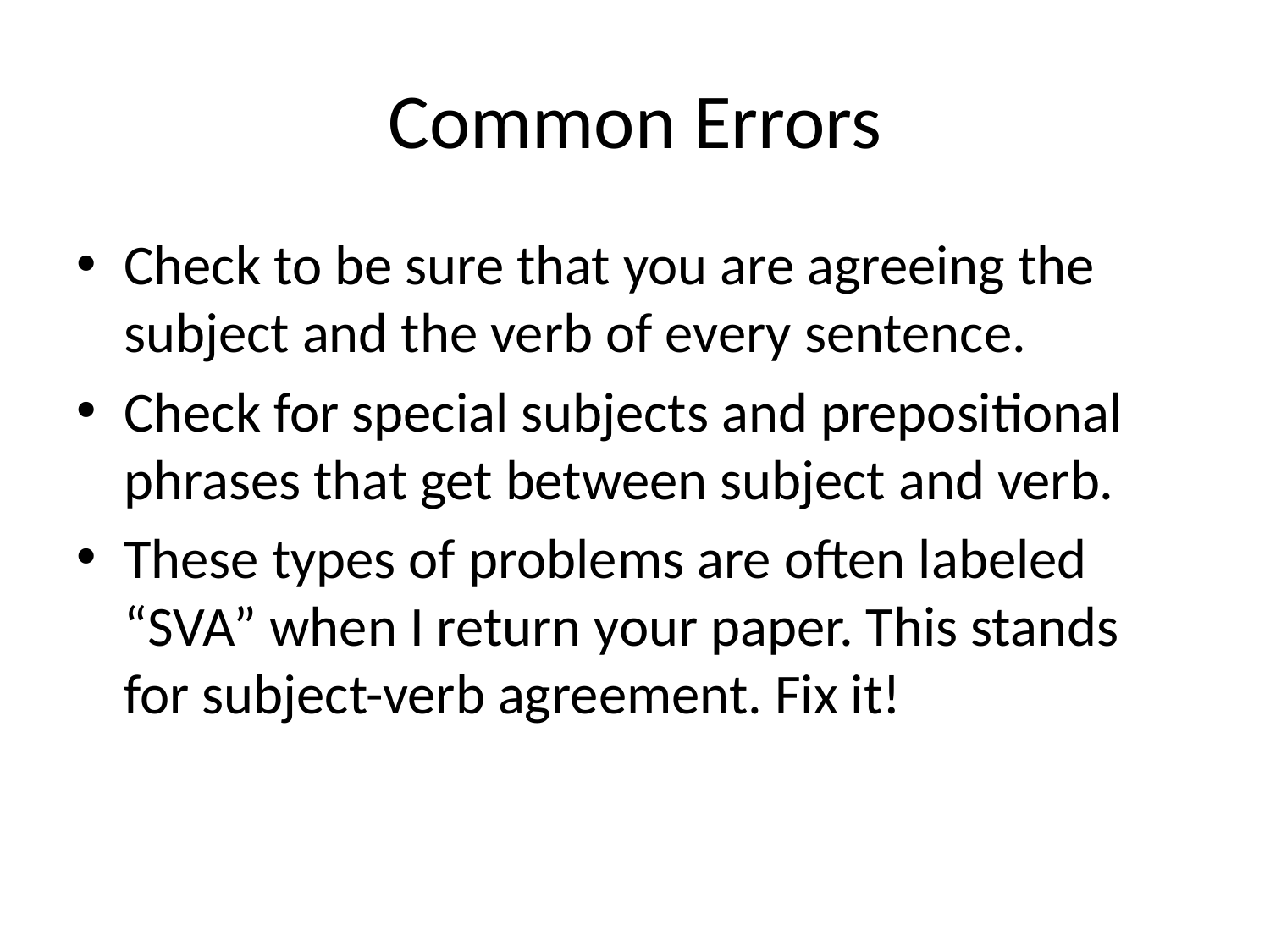

# Common Errors
Check to be sure that you are agreeing the subject and the verb of every sentence.
Check for special subjects and prepositional phrases that get between subject and verb.
These types of problems are often labeled “SVA” when I return your paper. This stands for subject-verb agreement. Fix it!